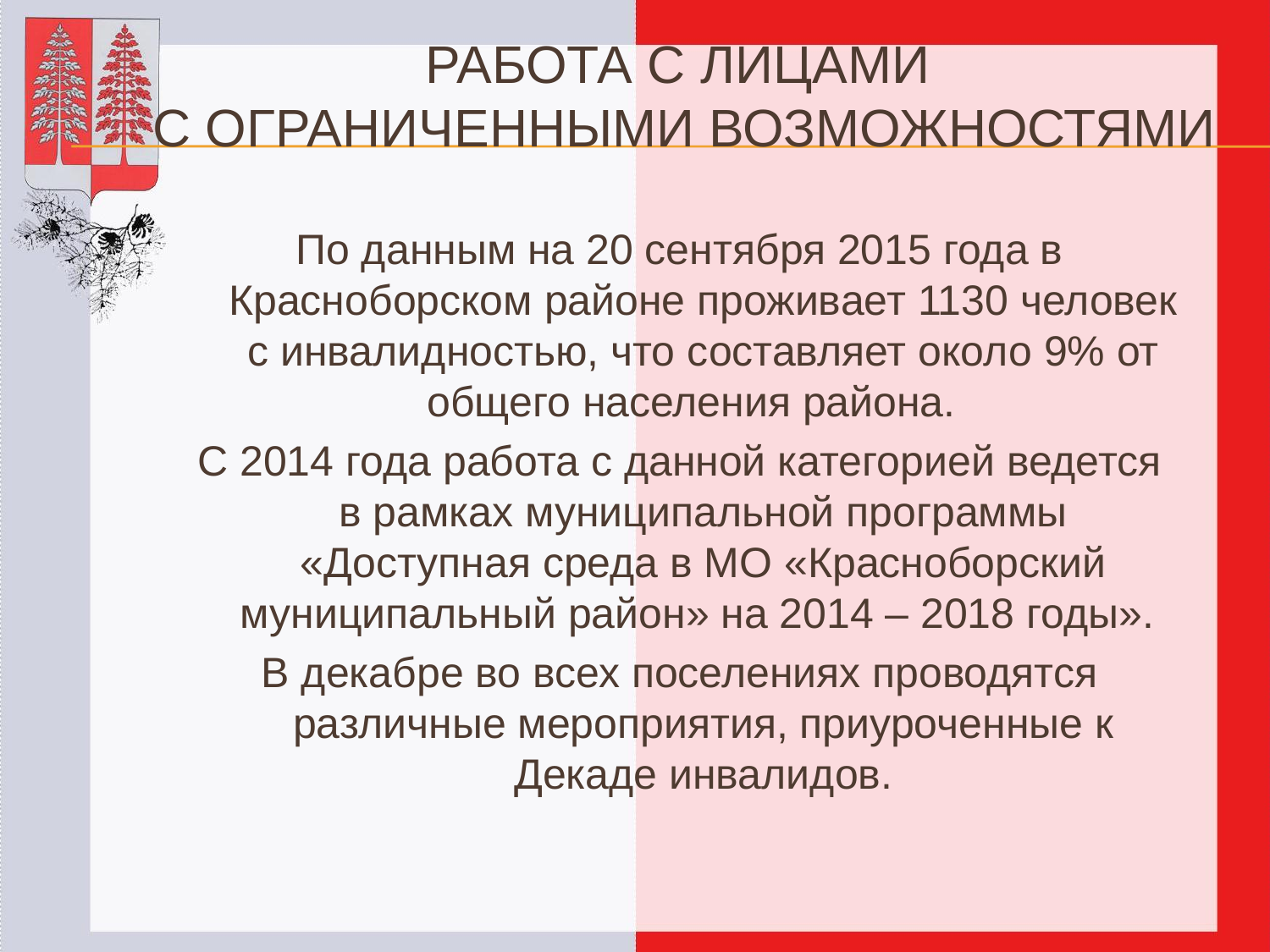

# Работа С ЛИЦАМИ С Ограниченными ВОЗМОЖНОСТЯМИ
По данным на 20 сентября 2015 года в Красноборском районе проживает 1130 человек с инвалидностью, что составляет около 9% от общего населения района.
С 2014 года работа с данной категорией ведется в рамках муниципальной программы «Доступная среда в МО «Красноборский муниципальный район» на 2014 – 2018 годы».
В декабре во всех поселениях проводятся различные мероприятия, приуроченные к Декаде инвалидов.